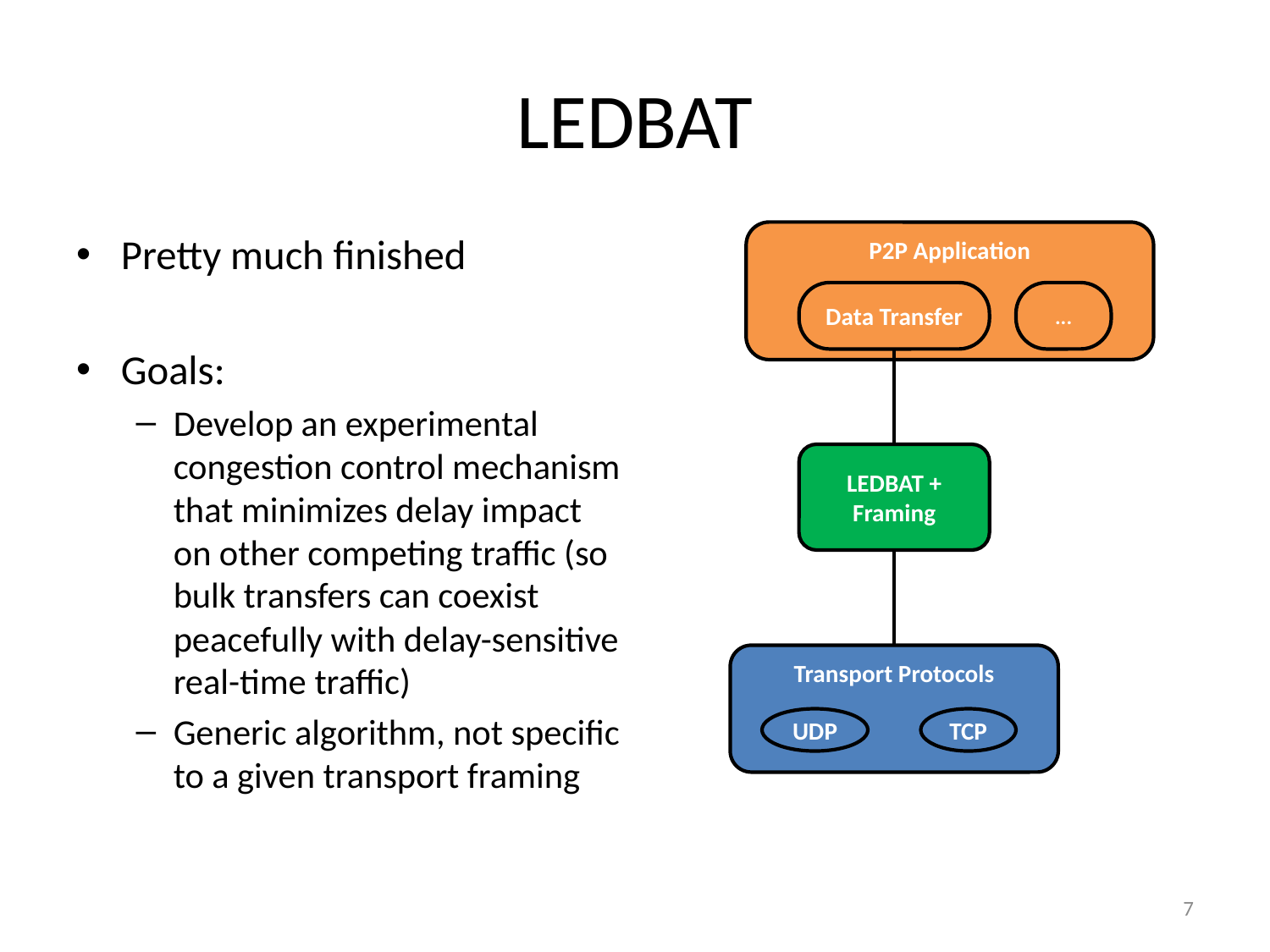

# LEDBAT
Pretty much finished

Goals:
Develop an experimental congestion control mechanism that minimizes delay impact on other competing traffic (so bulk transfers can coexist peacefully with delay-sensitive real-time traffic)
Generic algorithm, not specific to a given transport framing

P2P Application
Data Transfer
...
LEDBAT + Framing
Transport Protocols
UDP
TCP
7